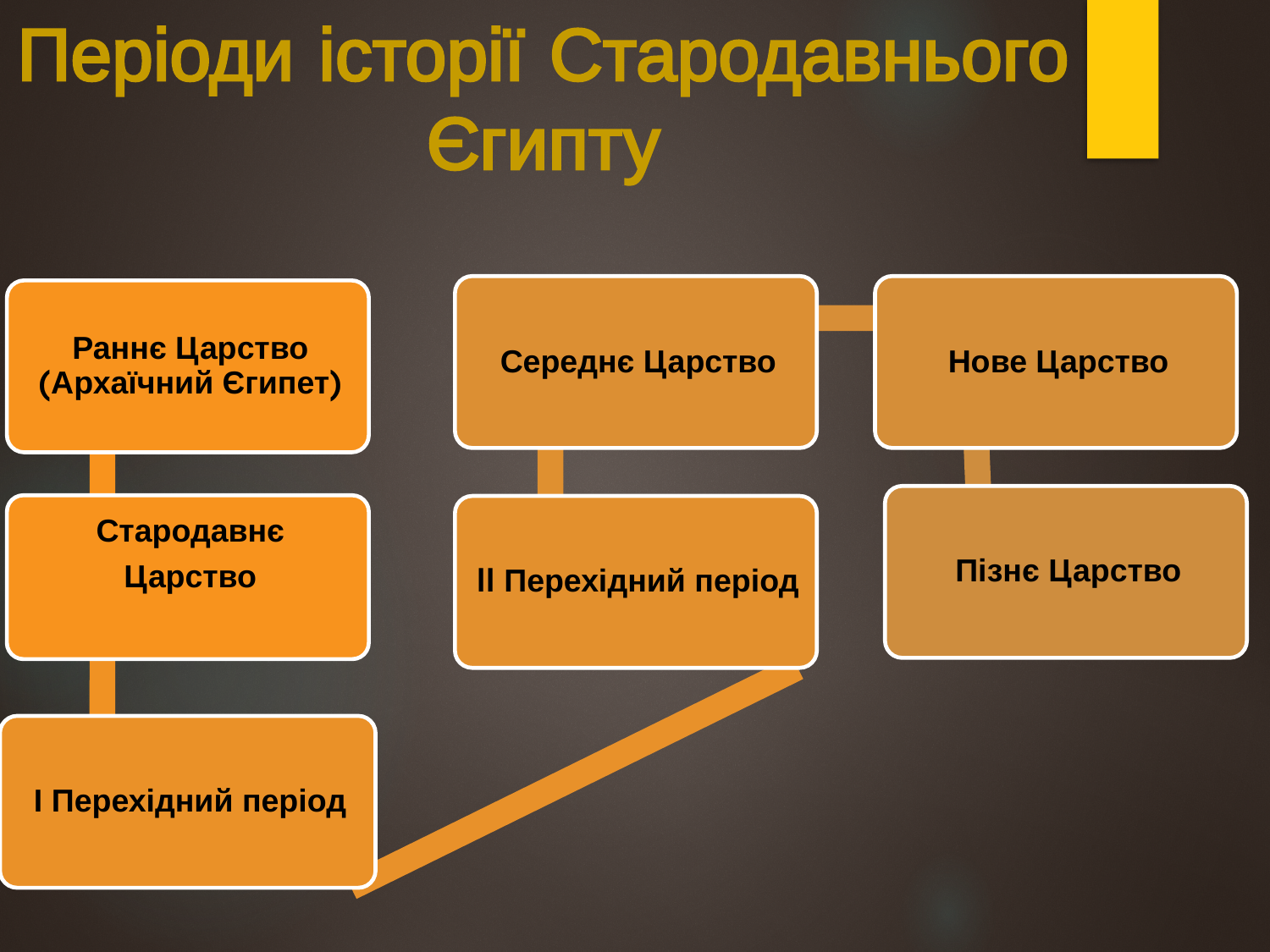

# Періоди історії Стародавнього Єгипту
Раннє Царство (Архаїчний Єгипет)
Стародавнє
Царство

І Перехідний період
II Перехідний період
Середнє Царство
Нове Царство
Пізнє Царство